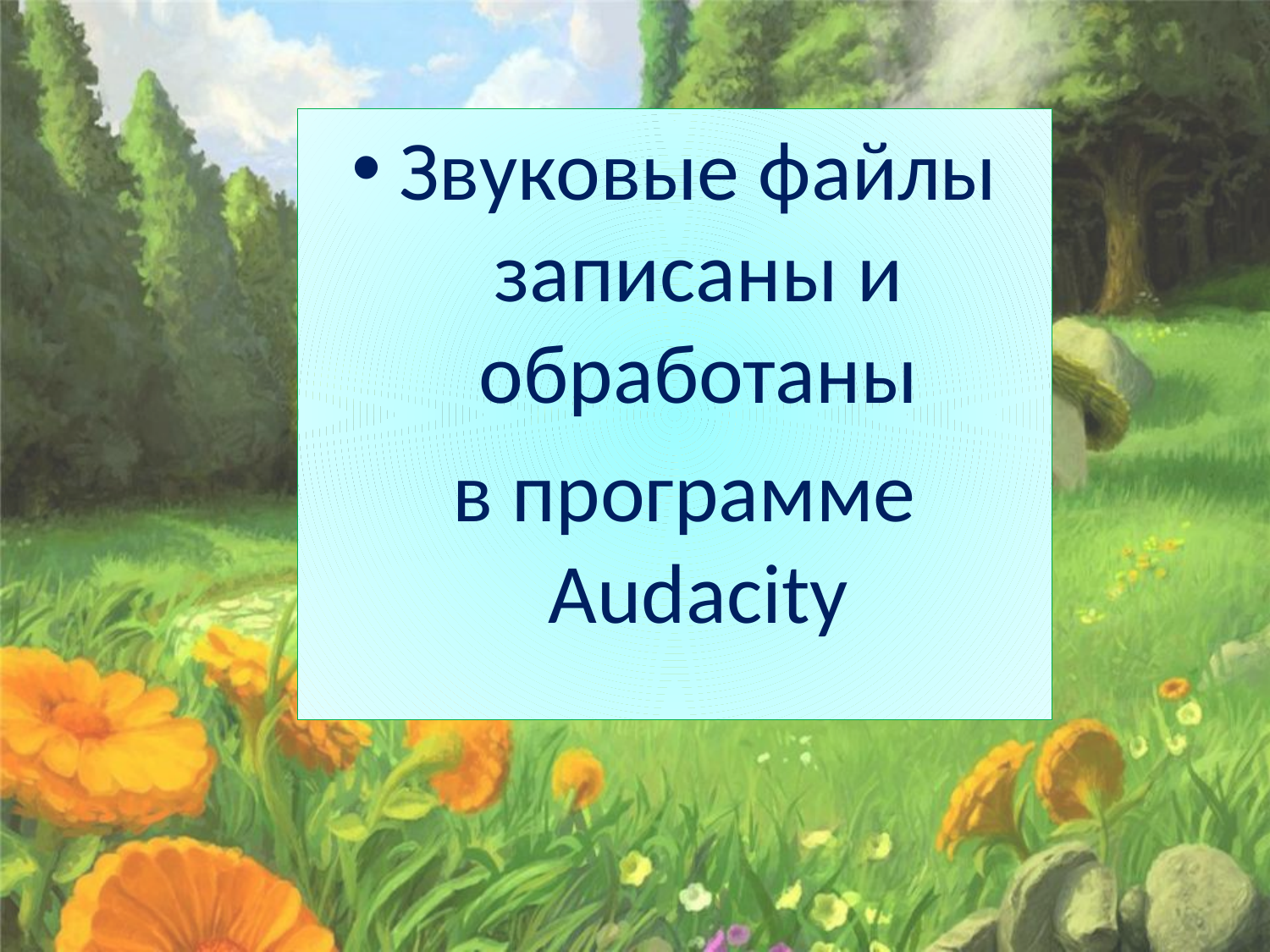

Звуковые файлы записаны и обработаны
 в программе Audacity